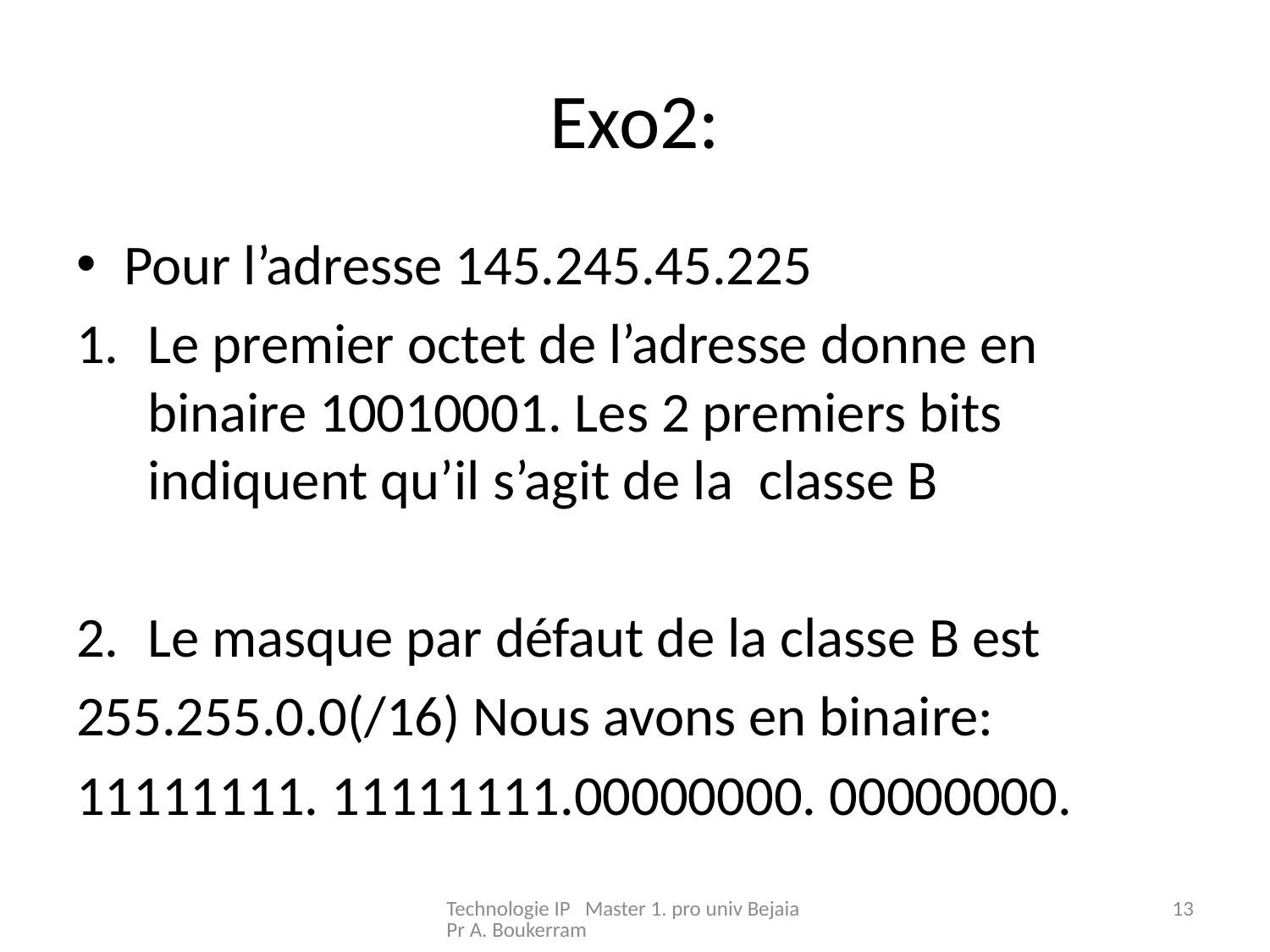

# Exo2:
Pour l’adresse 145.245.45.225
Le premier octet de l’adresse donne en binaire 10010001. Les 2 premiers bits indiquent qu’il s’agit de la  classe B

Le masque par défaut de la classe B est
255.255.0.0(/16) Nous avons en binaire:
11111111. 11111111.00000000. 00000000.
Technologie IP   Master 1. pro univ Bejaia   Pr A. Boukerram
13